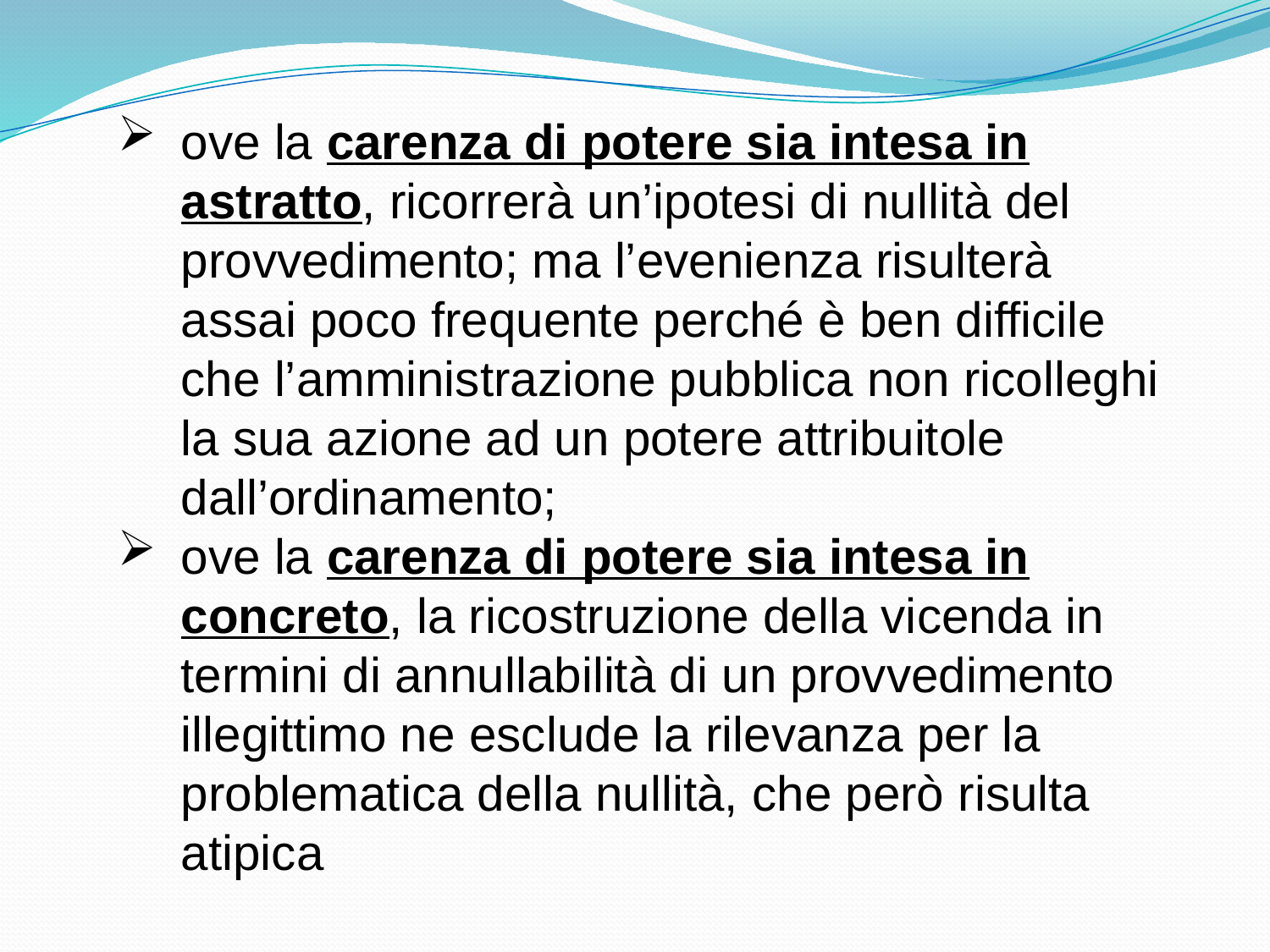

ove la carenza di potere sia intesa in astratto, ricorrerà un’ipotesi di nullità del provvedimento; ma l’evenienza risulterà assai poco frequente perché è ben difficile che l’amministrazione pubblica non ricolleghi la sua azione ad un potere attribuitole dall’ordinamento;
ove la carenza di potere sia intesa in concreto, la ricostruzione della vicenda in termini di annullabilità di un provvedimento illegittimo ne esclude la rilevanza per la problematica della nullità, che però risulta atipica